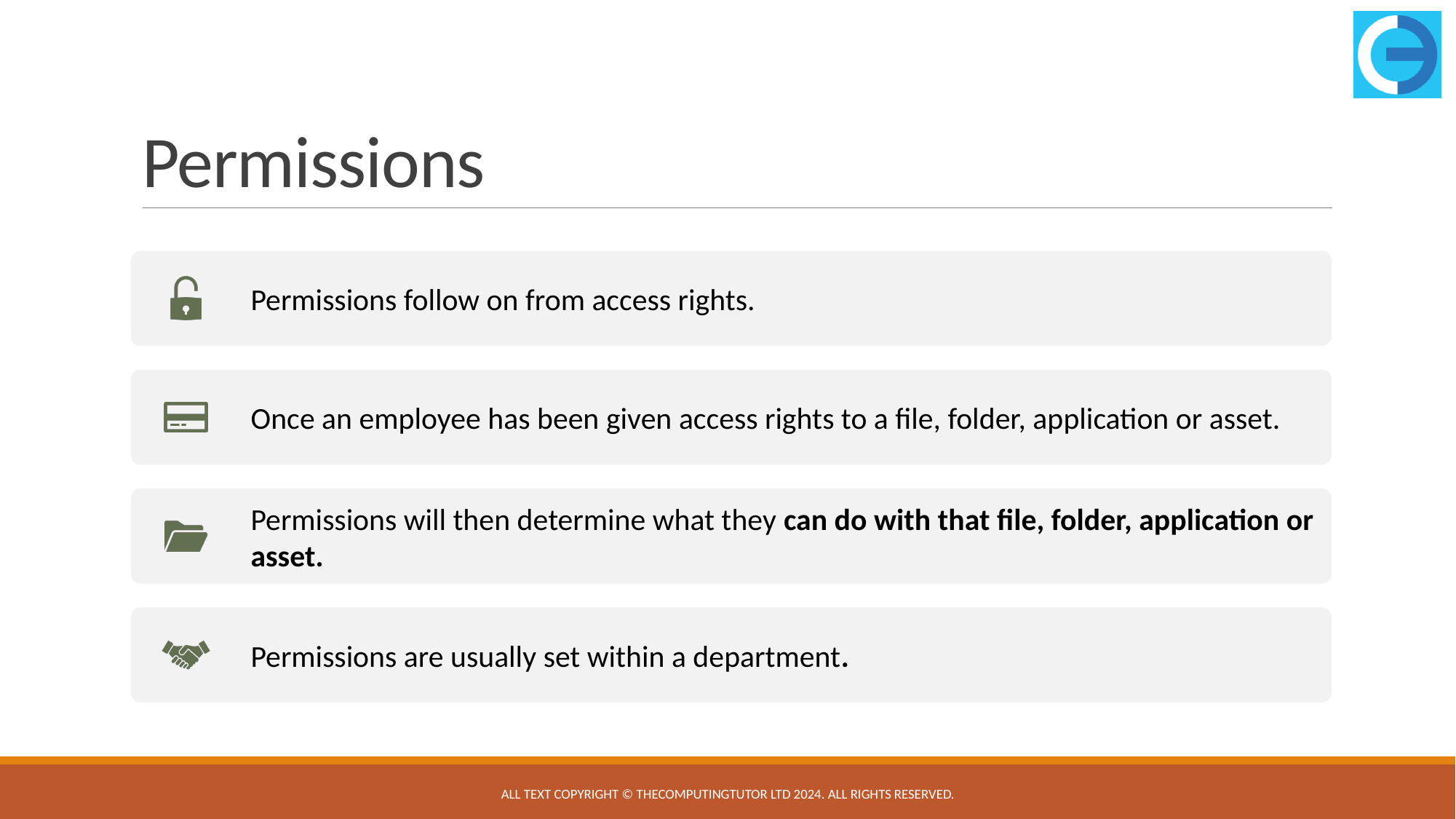

# Permissions
Permissions follow on from access rights.
Once an employee has been given access rights to a file, folder, application or asset.
Permissions will then determine what they can do with that file, folder, application or asset.
Permissions are usually set within a department.
All text copyright © TheComputingTutor Ltd 2024. All rights Reserved.